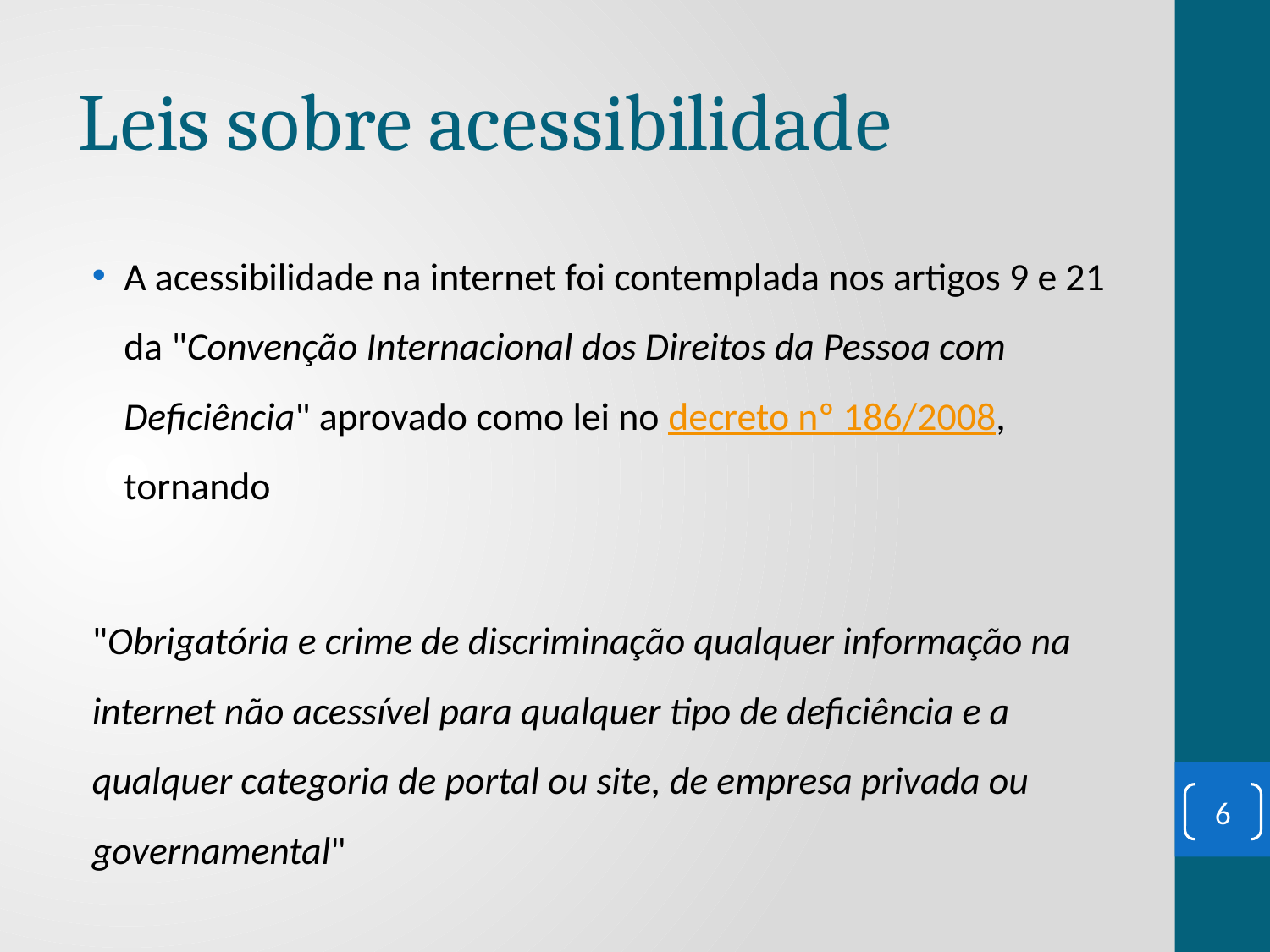

# Leis sobre acessibilidade
A acessibilidade na internet foi contemplada nos artigos 9 e 21 da "Convenção Internacional dos Direitos da Pessoa com Deficiência" aprovado como lei no decreto nº 186/2008, tornando

"Obrigatória e crime de discriminação qualquer informação na internet não acessível para qualquer tipo de deficiência e a qualquer categoria de portal ou site, de empresa privada ou governamental"
6